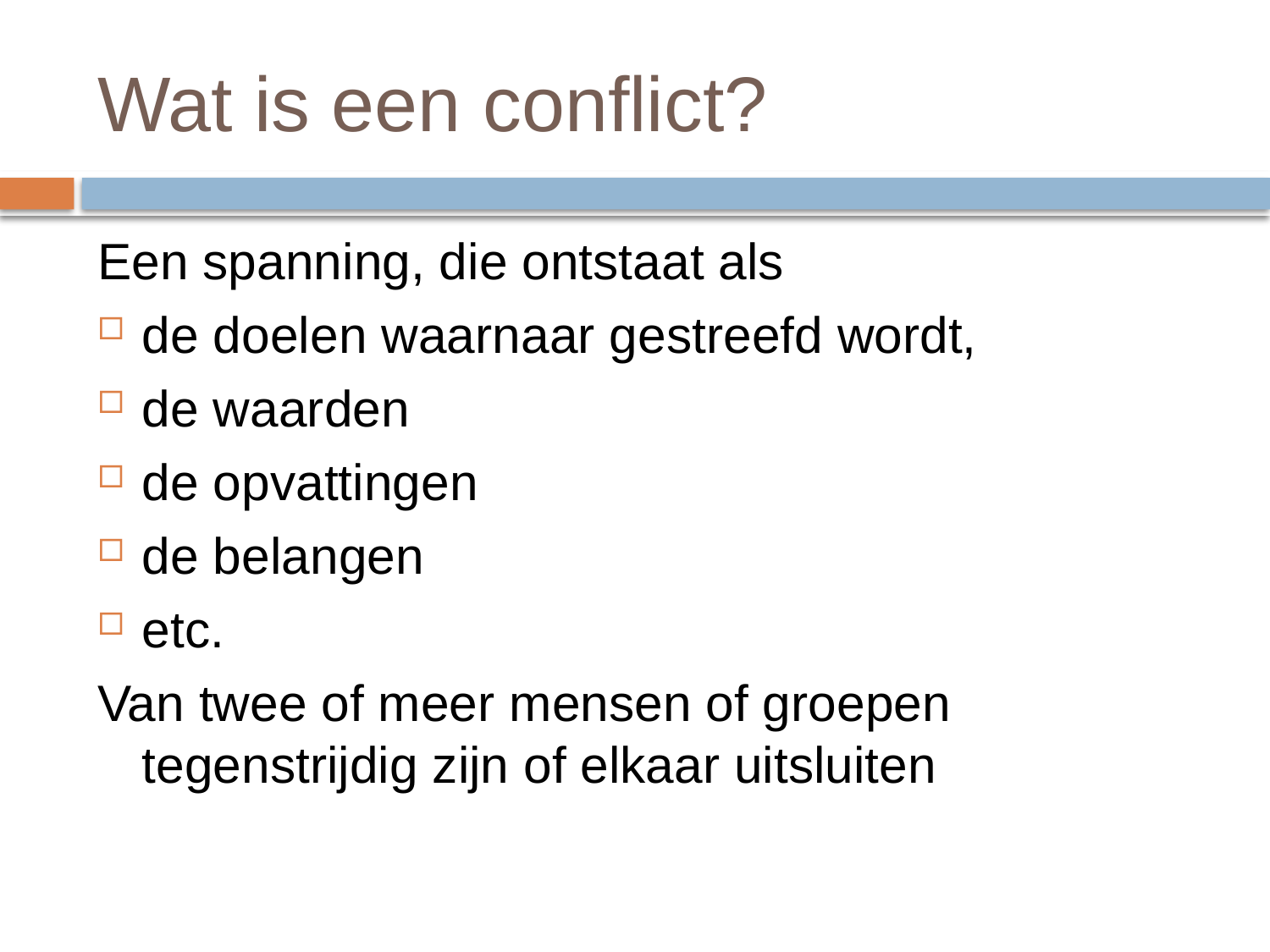

# Wat is een conflict?
Een spanning, die ontstaat als
de doelen waarnaar gestreefd wordt,
de waarden
de opvattingen
de belangen
etc.
Van twee of meer mensen of groepen tegenstrijdig zijn of elkaar uitsluiten